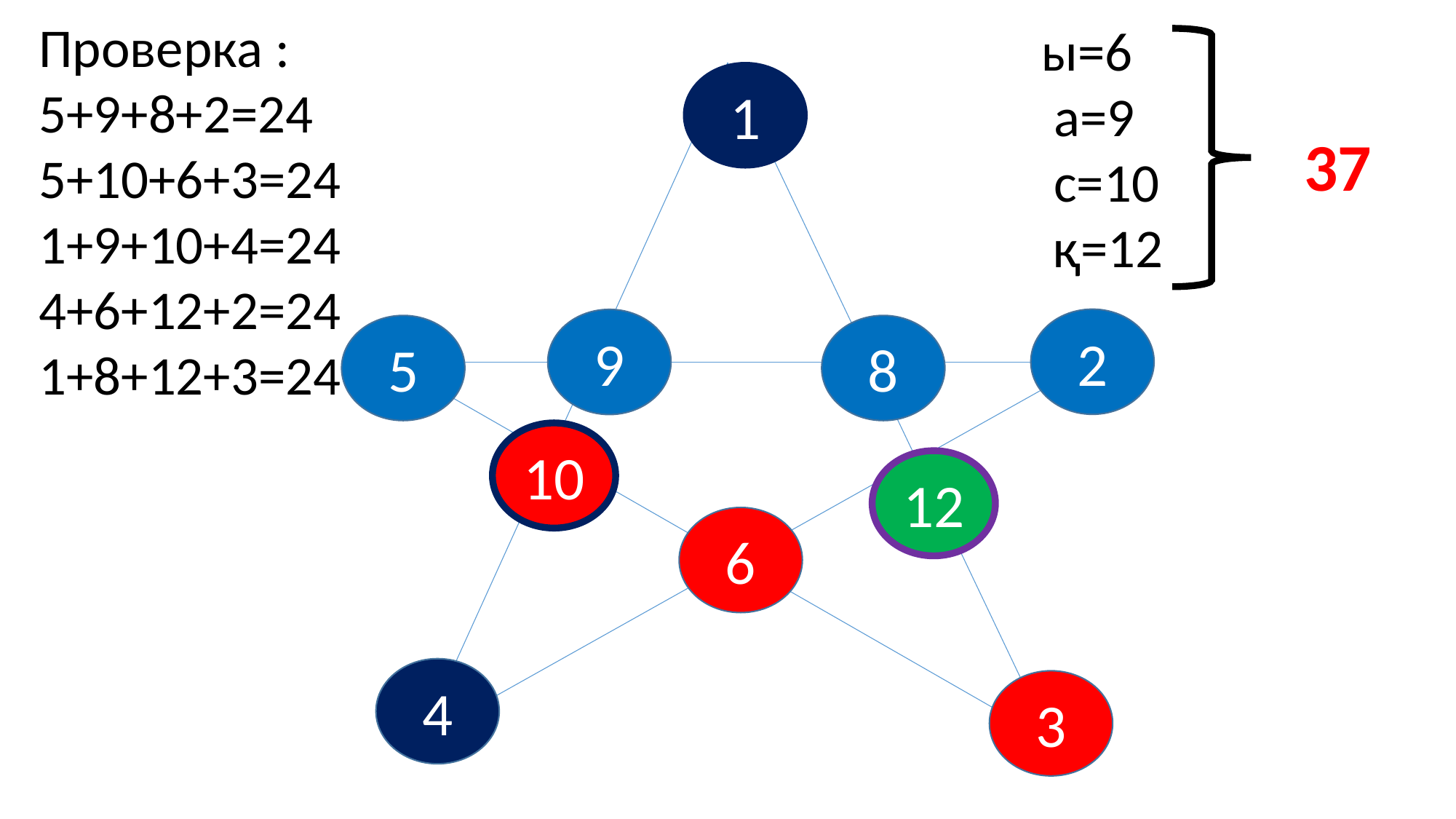

Проверка :
5+9+8+2=24
5+10+6+3=24
1+9+10+4=24
4+6+12+2=24
1+8+12+3=24

ы=6
 а=9
 с=10
 қ=12

1
37
2
9
5
8
10
12
6
4
3